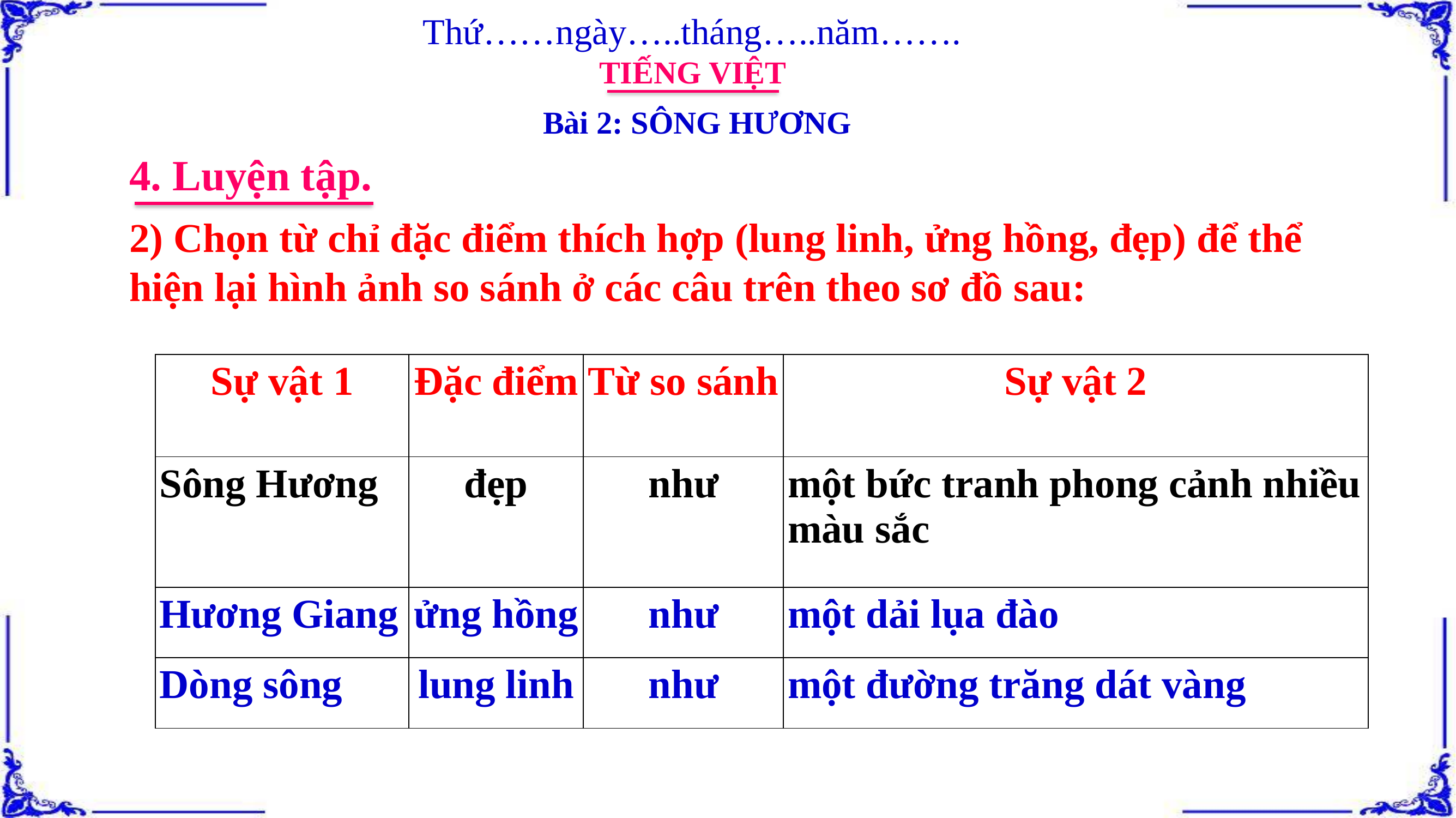

Thứ……ngày…..tháng…..năm…….
TIẾNG VIỆT
Bài 2: SÔNG HƯƠNG
4. Luyện tập.
2) Chọn từ chỉ đặc điểm thích hợp (lung linh, ửng hồng, đẹp) để thể hiện lại hình ảnh so sánh ở các câu trên theo sơ đồ sau:
| Sự vật 1 | Đặc điểm | Từ so sánh | Sự vật 2 |
| --- | --- | --- | --- |
| Sông Hương | đẹp | như | một bức tranh phong cảnh nhiều màu sắc |
| Hương Giang | ửng hồng | như | một dải lụa đào |
| Dòng sông | lung linh | như | một đường trăng dát vàng |